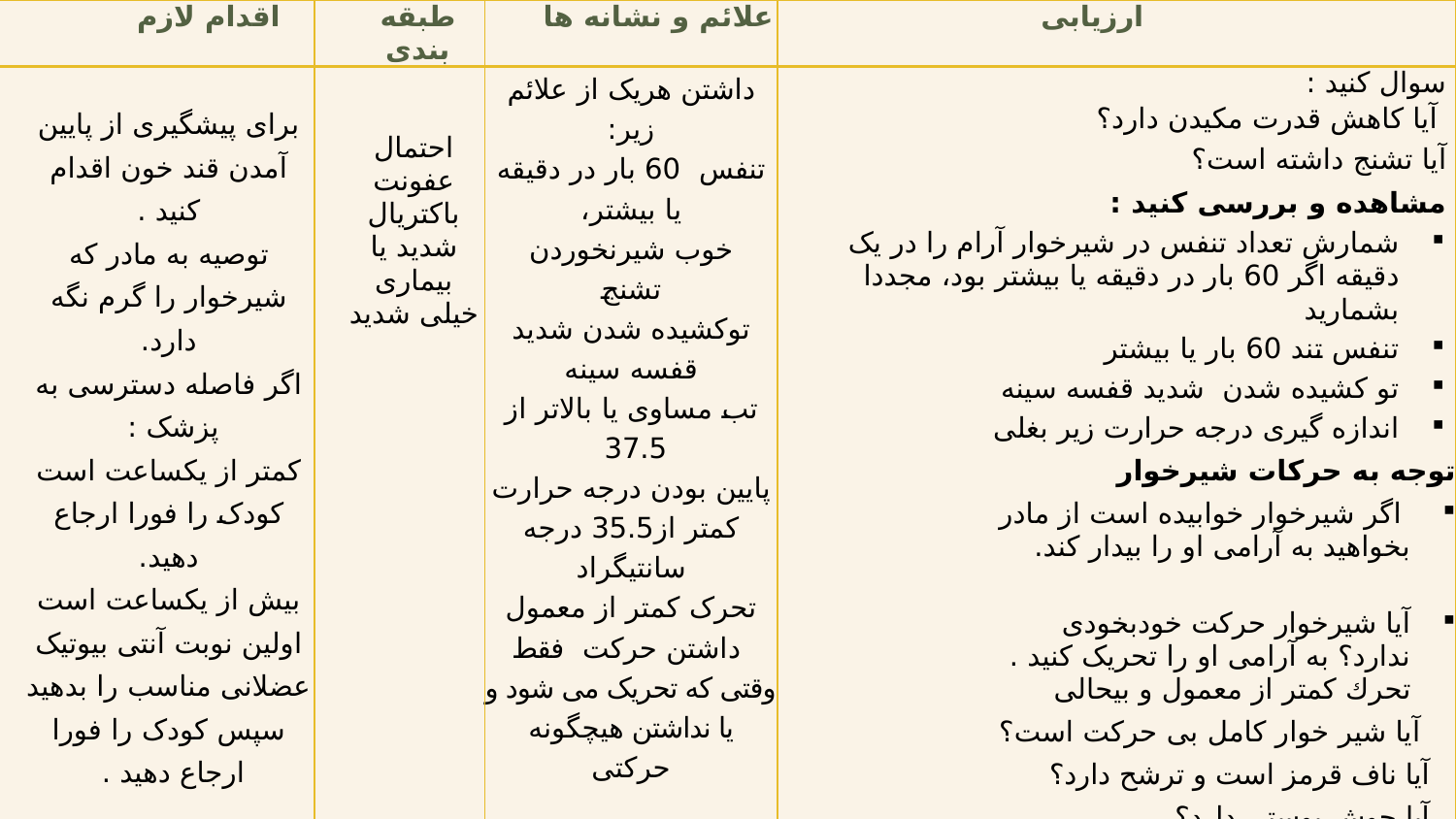

| اقدام لازم | طبقه بندی | علائم و نشانه ها | ارزیابی |
| --- | --- | --- | --- |
| برای پیشگیری از پایین آمدن قند خون اقدام کنید . توصیه به مادر که شیرخوار را گرم نگه دارد. اگر فاصله دسترسی به پزشک : کمتر از یکساعت است کودک را فورا ارجاع دهید. بیش از یکساعت است اولین نوبت آنتی بیوتیک عضلانی مناسب را بدهید سپس کودک را فورا ارجاع دهید . | احتمال عفونت باکتریال شدید یا بیماری خیلی شدید | داشتن هریک از علائم زیر: تنفس 60 بار در دقیقه یا بیشتر، خوب شیرنخوردن تشنج توکشیده شدن شدید قفسه سینه تب مساوی یا بالاتر از 37.5 پایین بودن درجه حرارت کمتر از35.5 درجه سانتیگراد تحرک کمتر از معمول داشتن حرکت فقط وقتی که تحریک می شود و یا نداشتن هیچگونه حرکتی | سوال کنید : آیا کاهش قدرت مکیدن دارد؟ آیا تشنج داشته است؟ مشاهده و بررسی کنید : شمارش تعداد تنفس در شیرخوار آرام را در یک دقیقه اگر 60 بار در دقیقه یا بیشتر بود، مجددا بشمارید تنفس تند 60 بار یا بیشتر تو کشیده شدن شدید قفسه سینه اندازه گیری درجه حرارت زیر بغلی توجه به حرکات شیرخوار اگر شیرخوار خوابیده است از مادر بخواهید به آرامى او را بیدار کند. آیا شیرخوار حرکت خودبخودی ندارد؟ به آرامی او را تحریک کنید . تحرك کمتر از معمول و بیحالی آیا شیر خوار کامل بی حرکت است؟ آیا ناف قرمز است و ترشح دارد؟ آیا جوش پوستی دارد؟ آیا شیرخوار ترشحات چرکی از چشم یا تورم پلک دارد؟ |